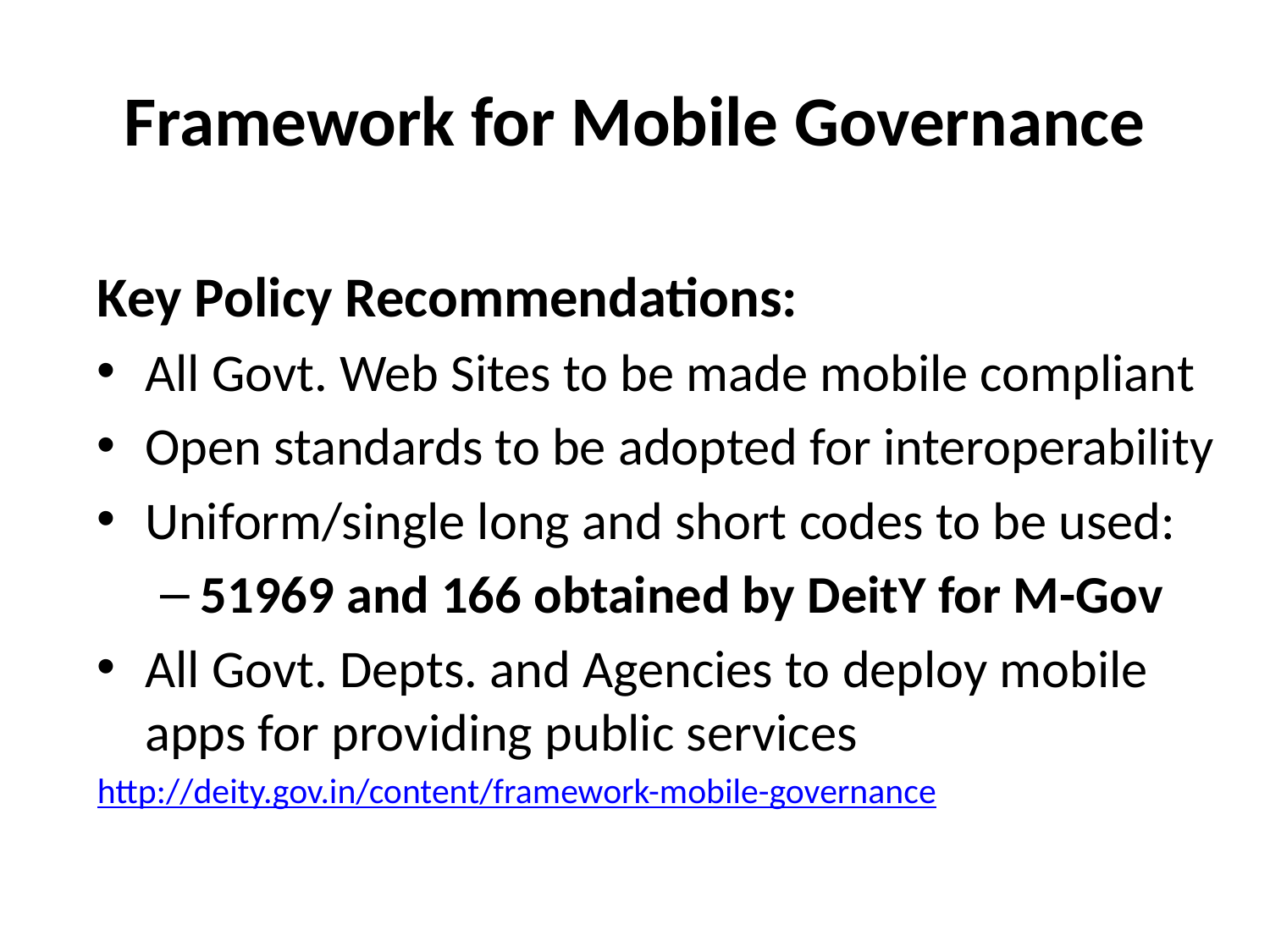

# Framework for Mobile Governance
Key Policy Recommendations:
All Govt. Web Sites to be made mobile compliant
Open standards to be adopted for interoperability
Uniform/single long and short codes to be used:
51969 and 166 obtained by DeitY for M-Gov
All Govt. Depts. and Agencies to deploy mobile apps for providing public services
http://deity.gov.in/content/framework-mobile-governance